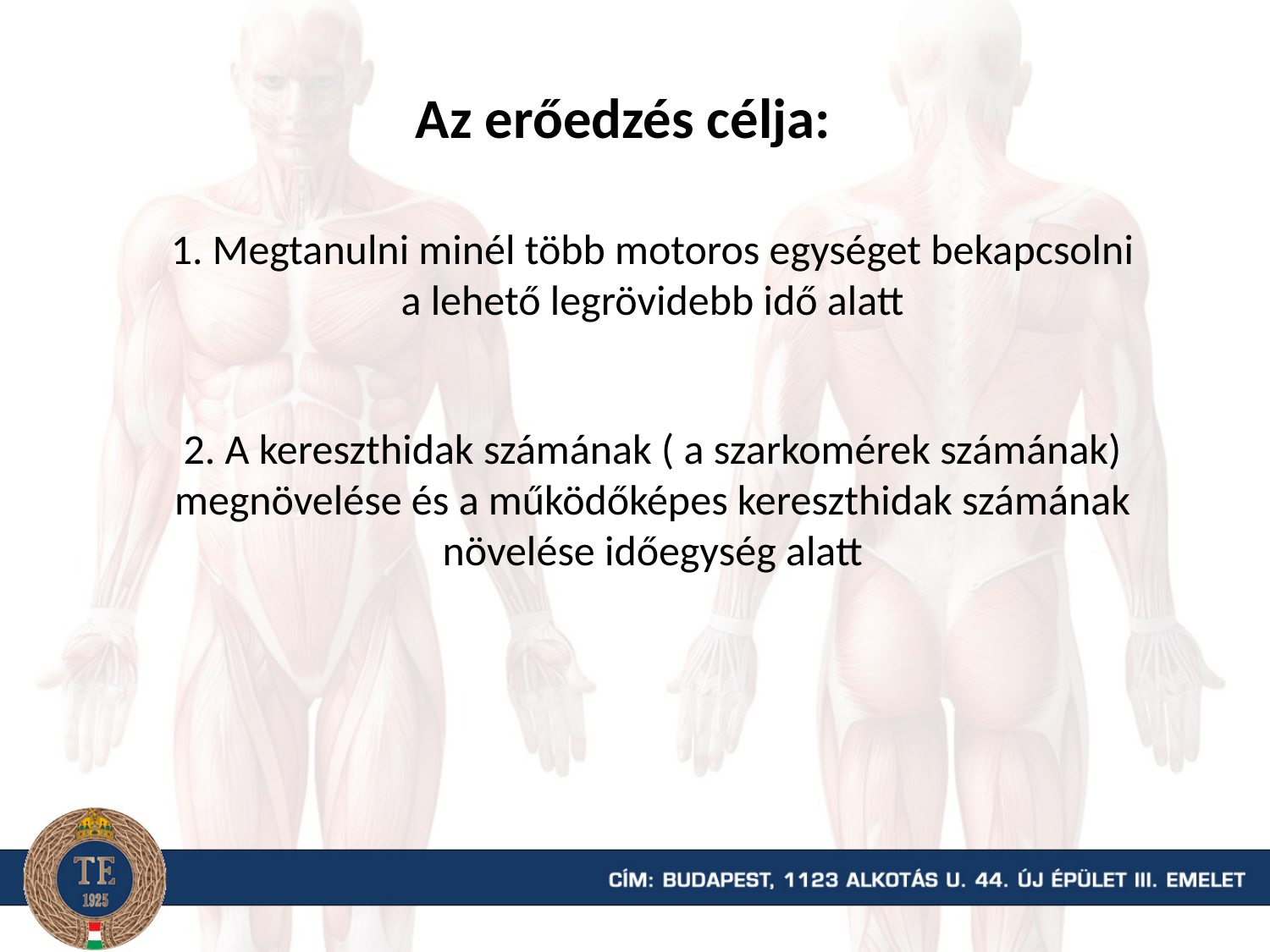

Az erőedzés célja:
1. Megtanulni minél több motoros egységet bekapcsolni a lehető legrövidebb idő alatt
2. A kereszthidak számának ( a szarkomérek számának) megnövelése és a működőképes kereszthidak számának növelése időegység alatt